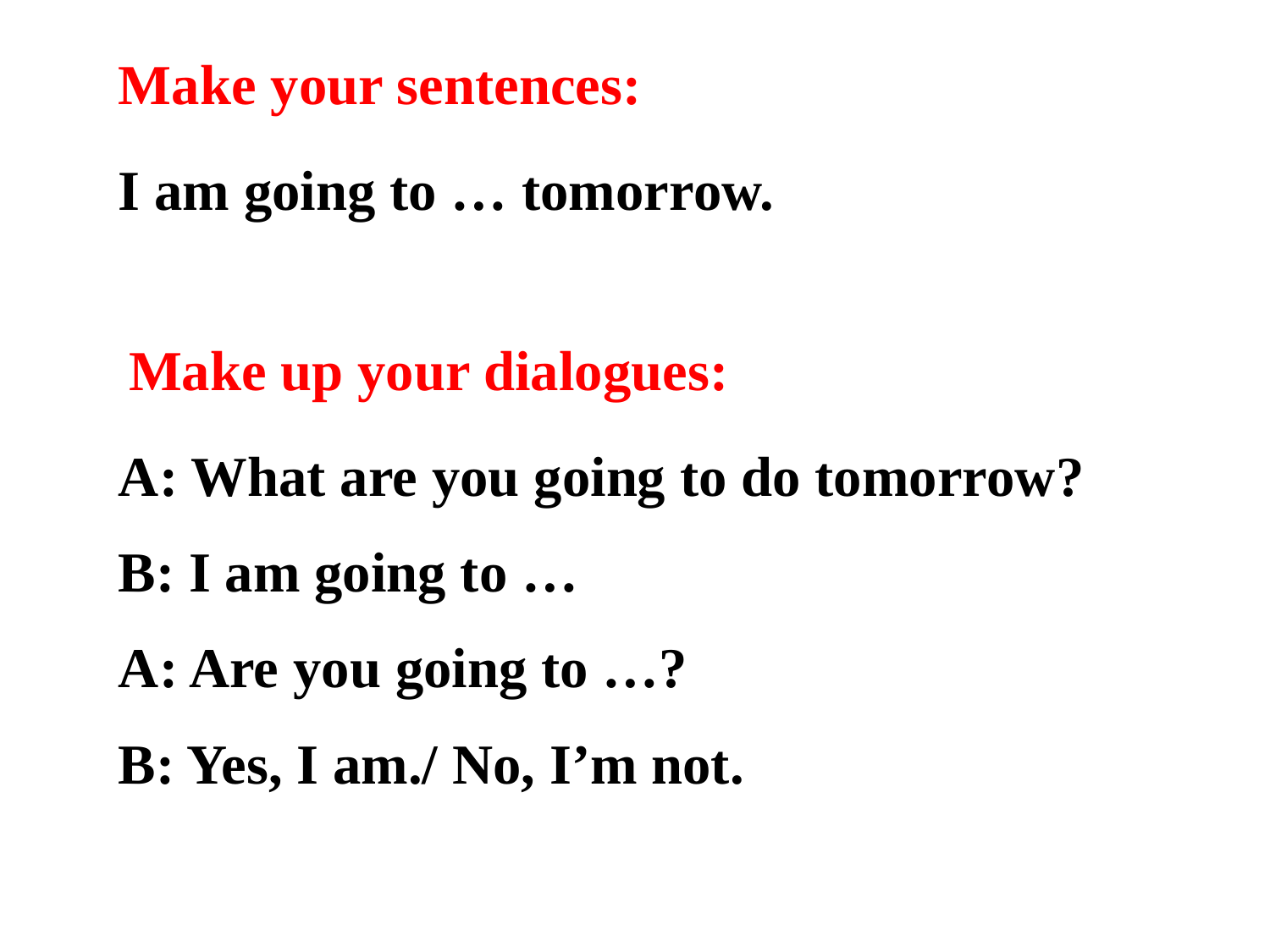

Make your sentences:
I am going to … tomorrow.
Make up your dialogues:
A: What are you going to do tomorrow?
B: I am going to …
A: Are you going to …?
B: Yes, I am./ No, I’m not.